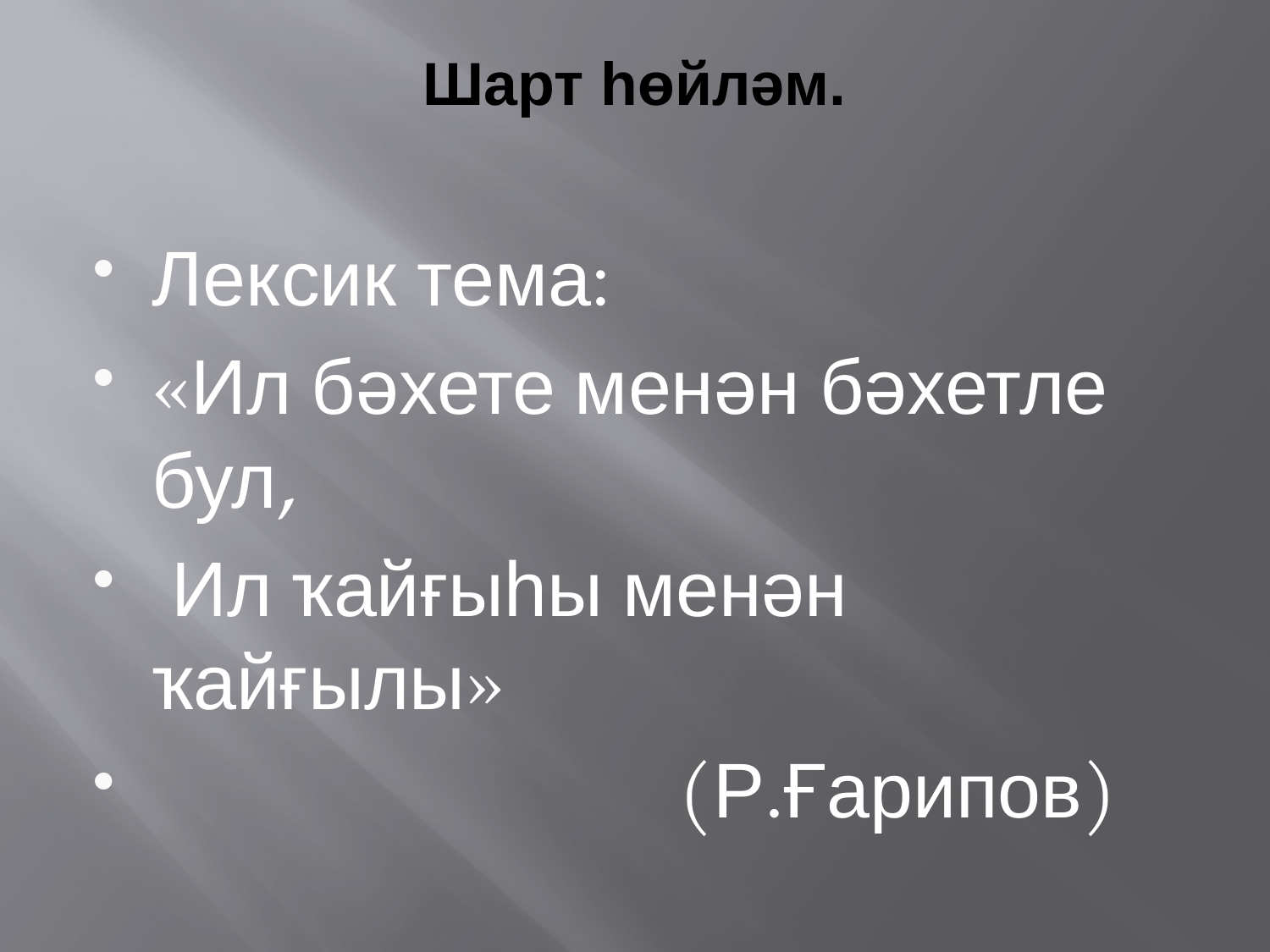

# Шарт һөйләм.
Лексик тема:
«Ил бәхете менән бәхетле бул,
 Ил ҡайғыһы менән ҡайғылы»
                           (Р.Ғарипов)